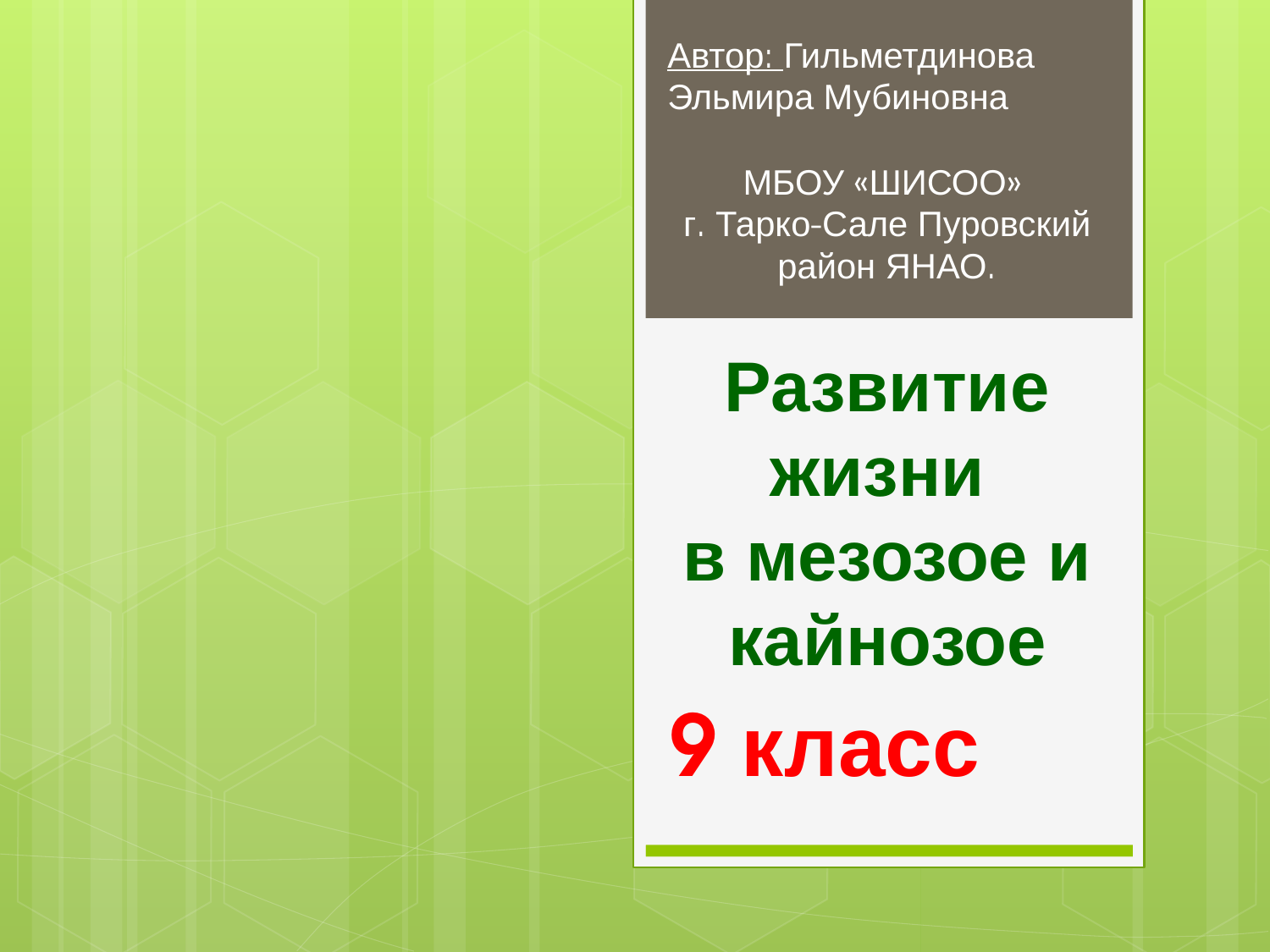

Автор: Гильметдинова Эльмира Мубиновна

МБОУ «ШИСОО»
г. Тарко-Сале Пуровский район ЯНАО.
# Развитие жизни в мезозое и кайнозое
9 класс